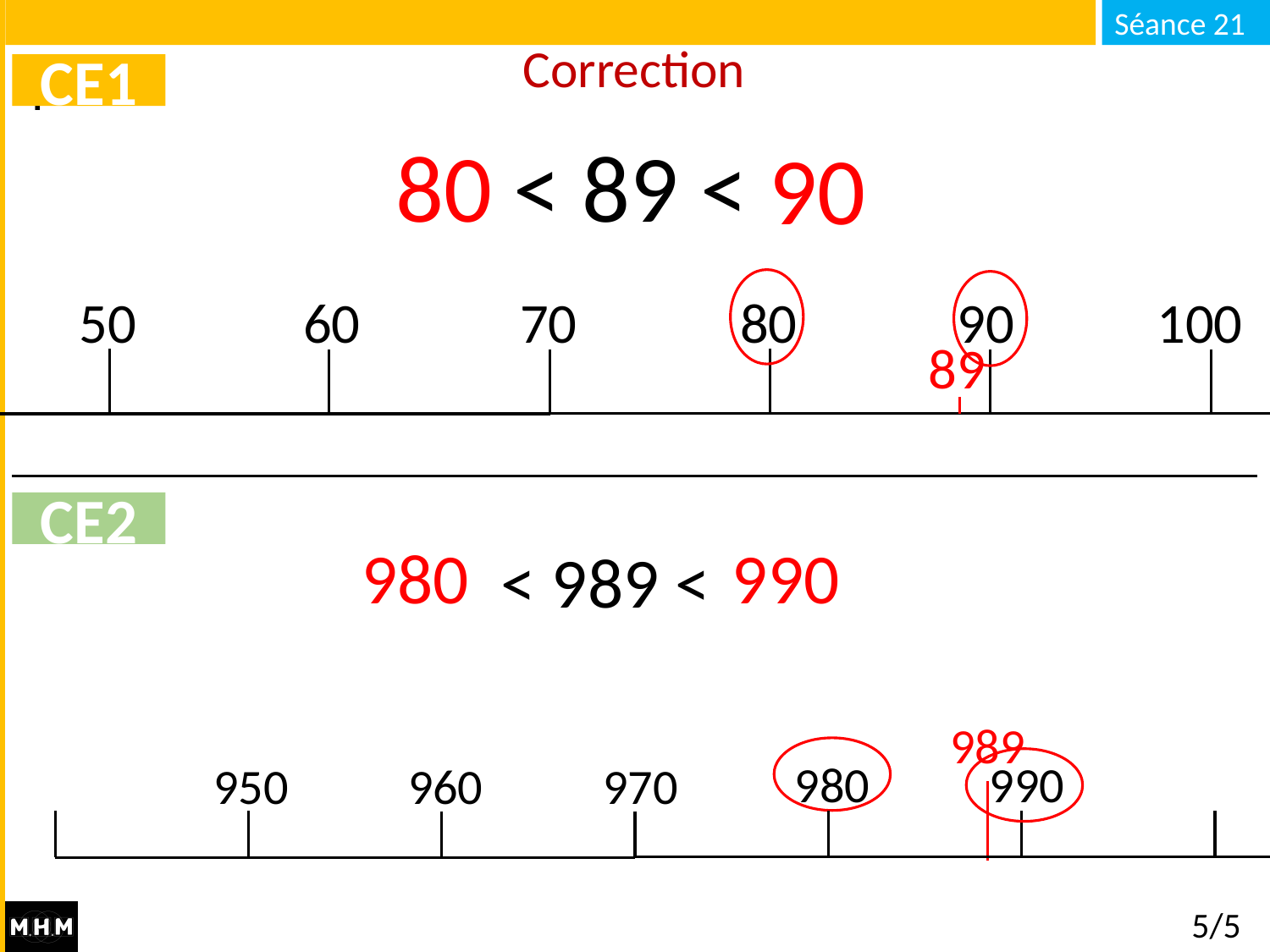

Correction
CE1
80
… < 89 < …
90

100
90
80
50
60
70
89

CE2
980
990
… < 989 < …
989

980
990
950
960
970

5/5